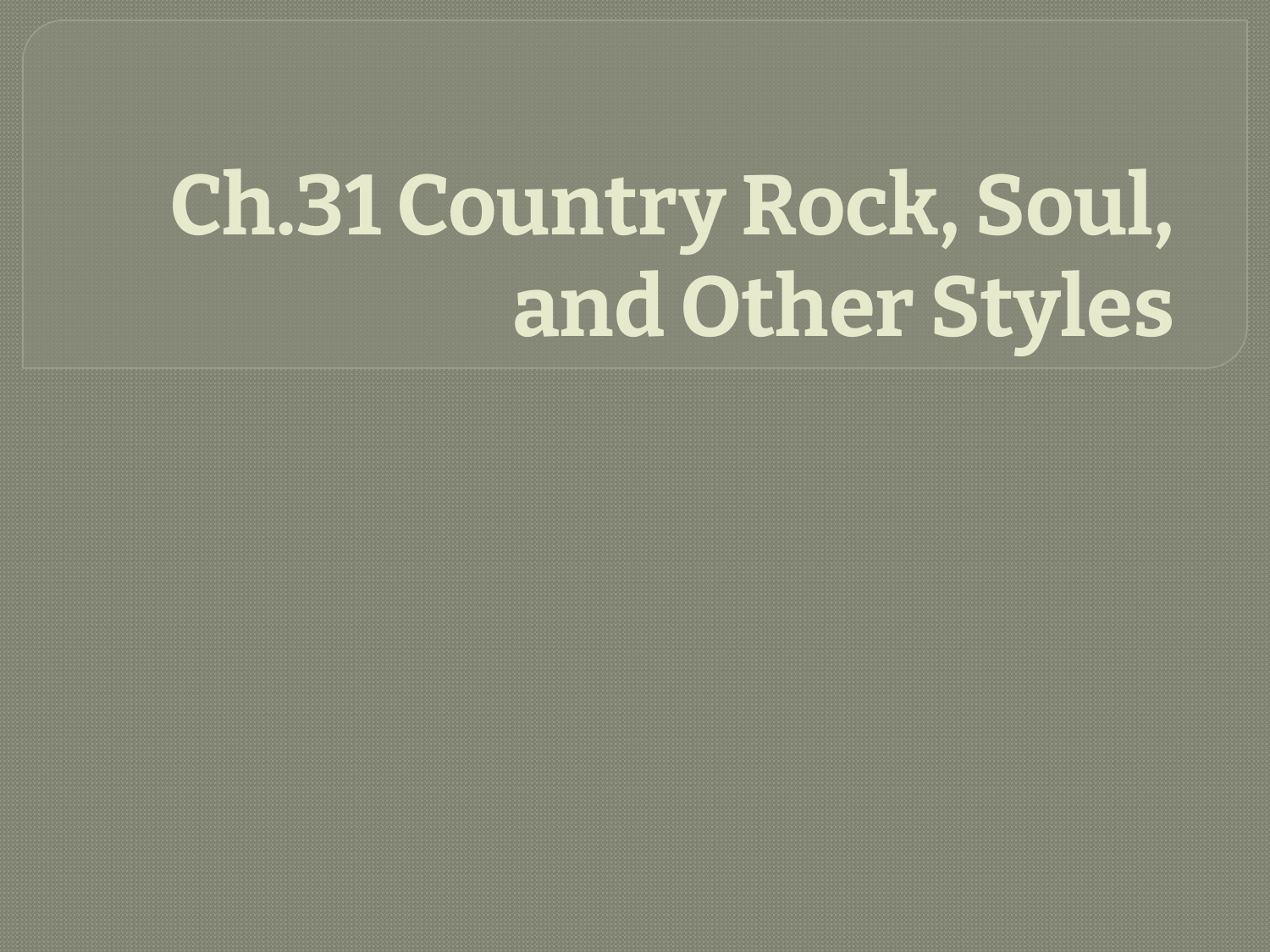

# Ch.31 Country Rock, Soul, and Other Styles